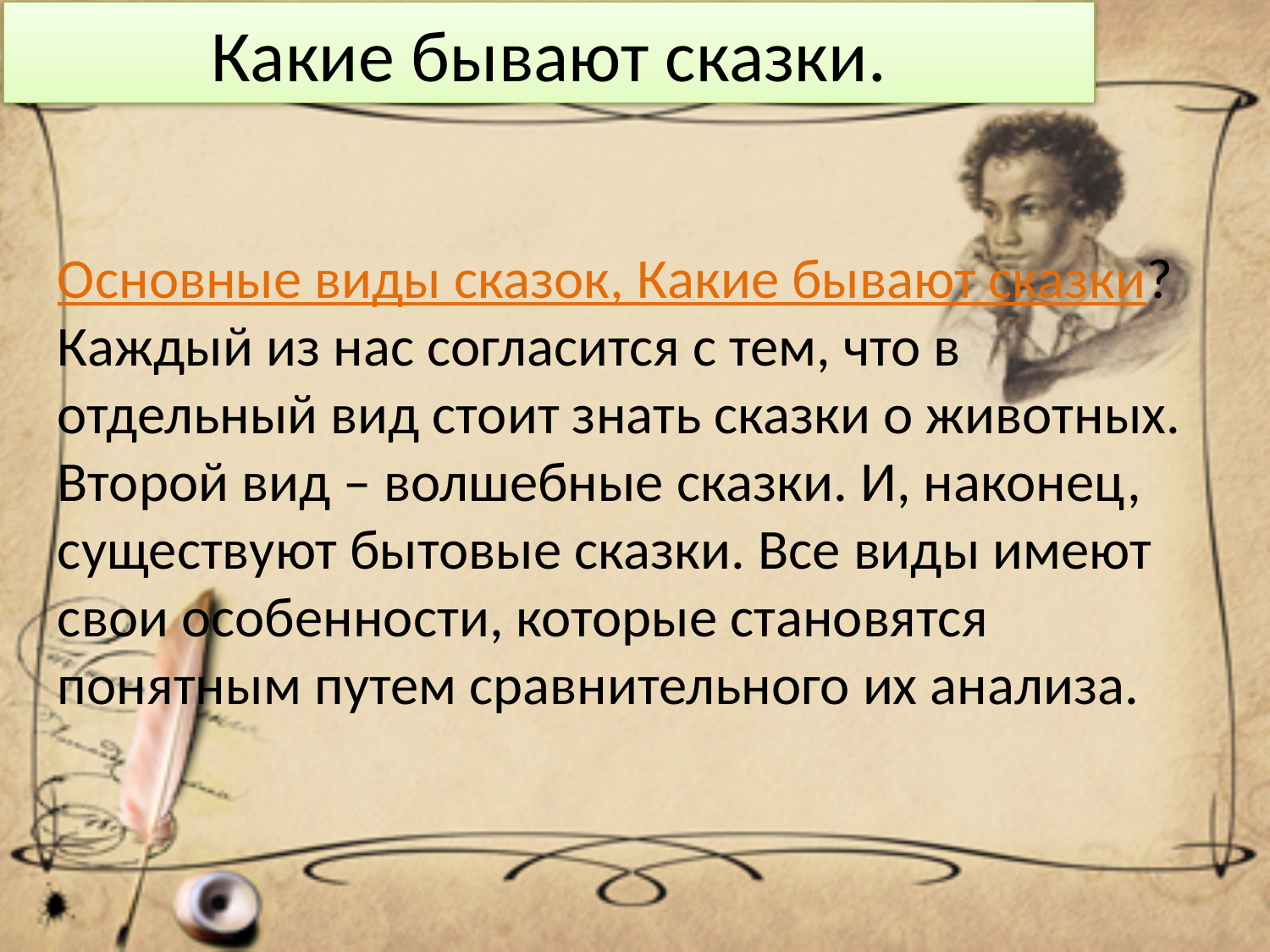

# Какие бывают сказки.
Основные виды сказок, Какие бывают сказки? Каждый из нас согласится с тем, что в отдельный вид стоит знать сказки о животных. Второй вид – волшебные сказки. И, наконец, существуют бытовые сказки. Все виды имеют свои особенности, которые становятся понятным путем сравнительного их анализа.